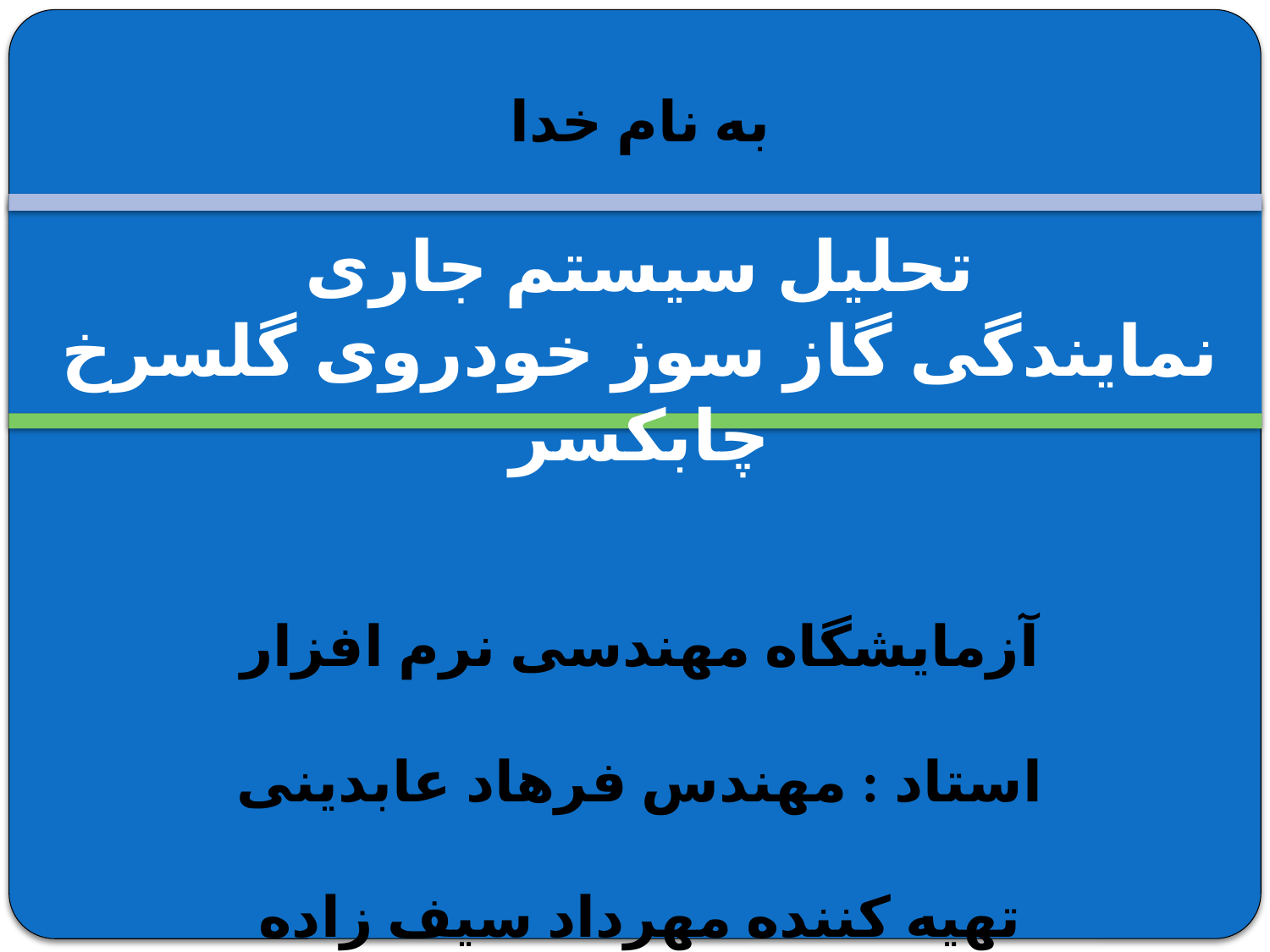

به نام خدا

تحلیل سیستم جاری
نمایندگی گاز سوز خودروی گلسرخ چابکسر

آزمایشگاه مهندسی نرم افزار

استاد : مهندس فرهاد عابدینی

تهیه کننده مهرداد سیف زاده